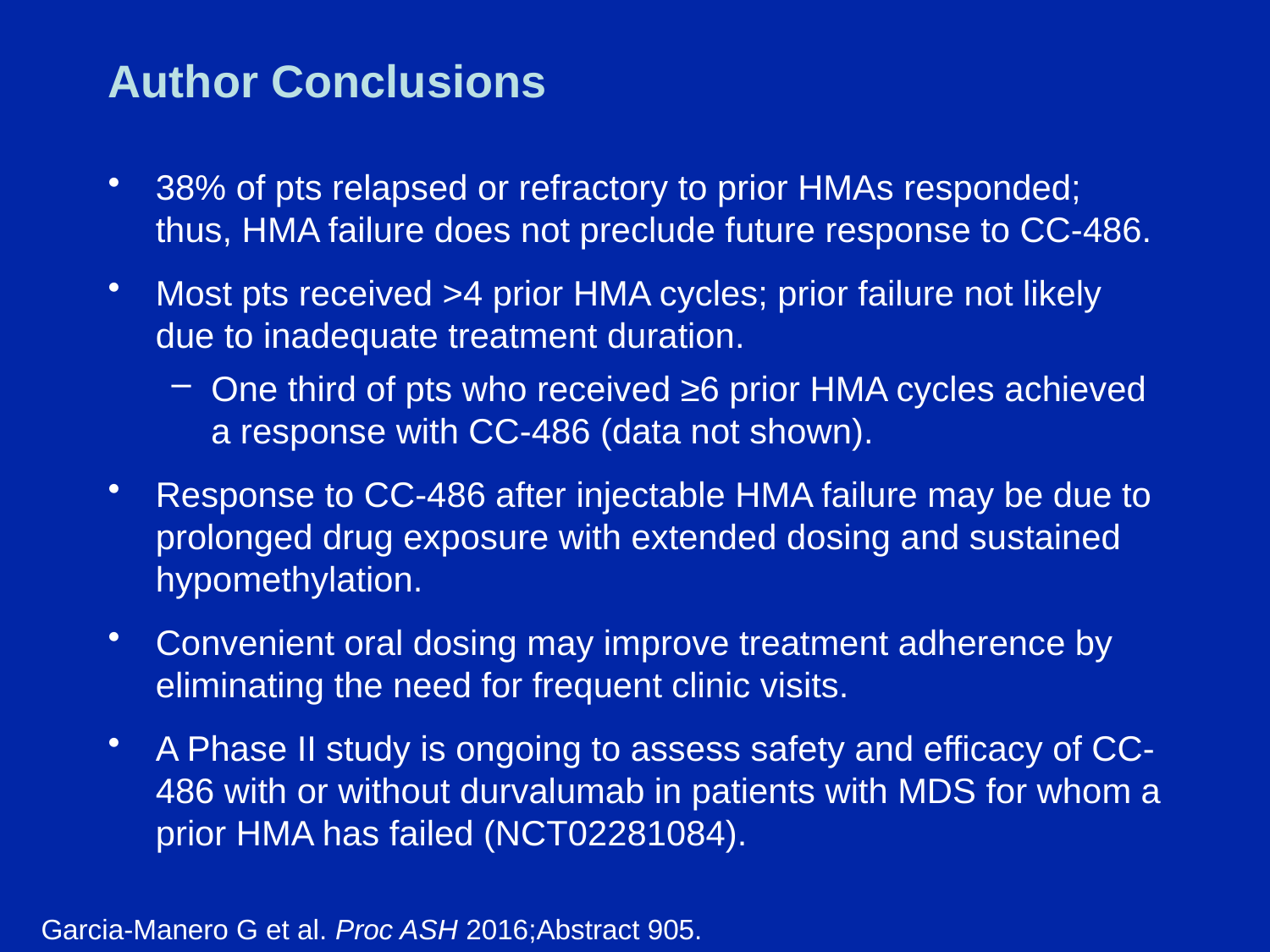

# Author Conclusions
38% of pts relapsed or refractory to prior HMAs responded; thus, HMA failure does not preclude future response to CC-486.
Most pts received >4 prior HMA cycles; prior failure not likely due to inadequate treatment duration.
One third of pts who received ≥6 prior HMA cycles achieved a response with CC-486 (data not shown).
Response to CC-486 after injectable HMA failure may be due to prolonged drug exposure with extended dosing and sustained hypomethylation.
Convenient oral dosing may improve treatment adherence by eliminating the need for frequent clinic visits.
A Phase II study is ongoing to assess safety and efficacy of CC-486 with or without durvalumab in patients with MDS for whom a prior HMA has failed (NCT02281084).
Garcia-Manero G et al. Proc ASH 2016;Abstract 905.